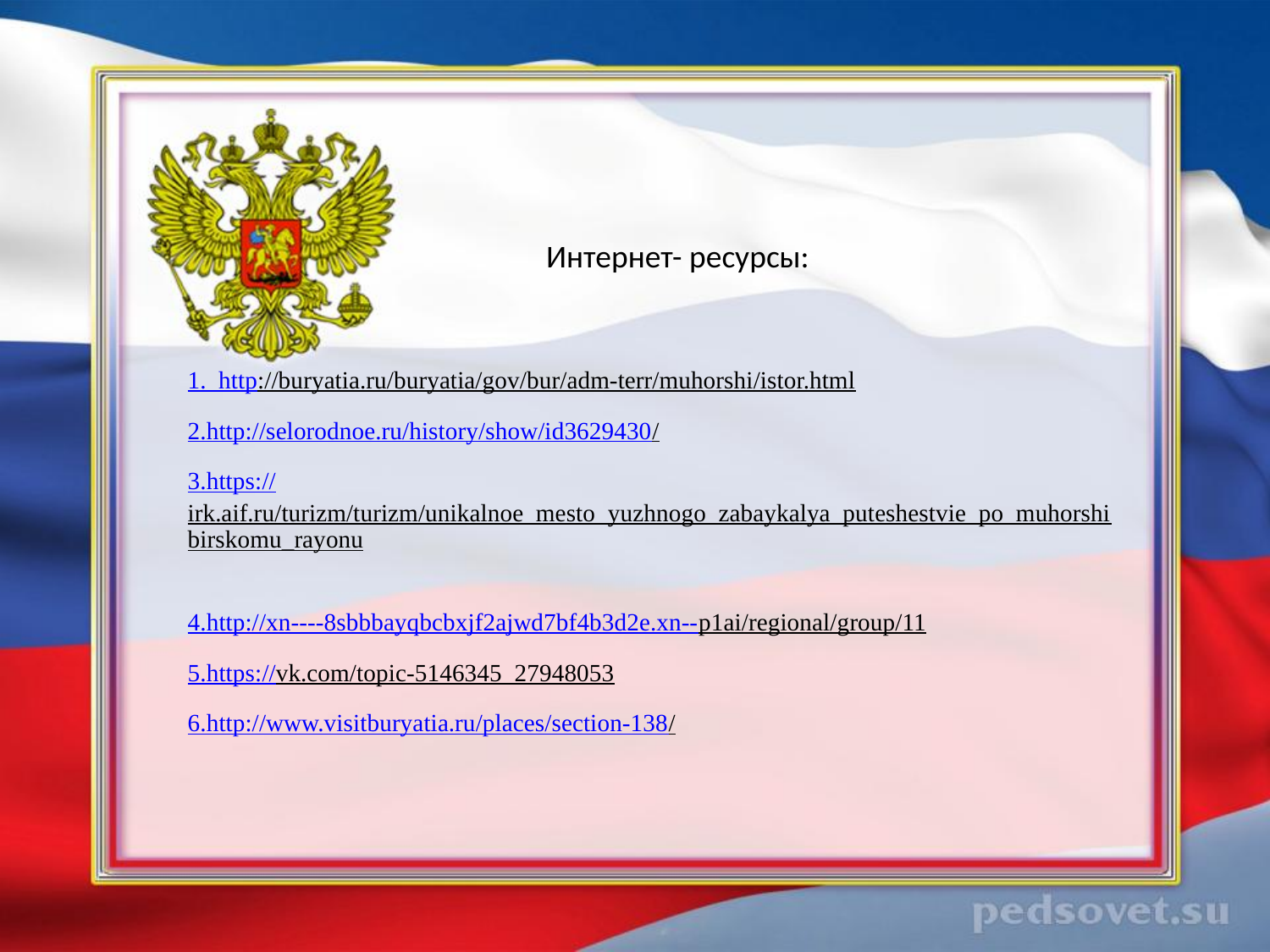

# Интернет- ресурсы:

1.  http://buryatia.ru/buryatia/gov/bur/adm-terr/muhorshi/istor.html
2.http://selorodnoe.ru/history/show/id3629430/
3.https://irk.aif.ru/turizm/turizm/unikalnoe_mesto_yuzhnogo_zabaykalya_puteshestvie_po_muhorshibirskomu_rayonu
4.http://xn----8sbbbayqbcbxjf2ajwd7bf4b3d2e.xn--p1ai/regional/group/11
5.https://vk.com/topic-5146345_27948053
6.http://www.visitburyatia.ru/places/section-138/